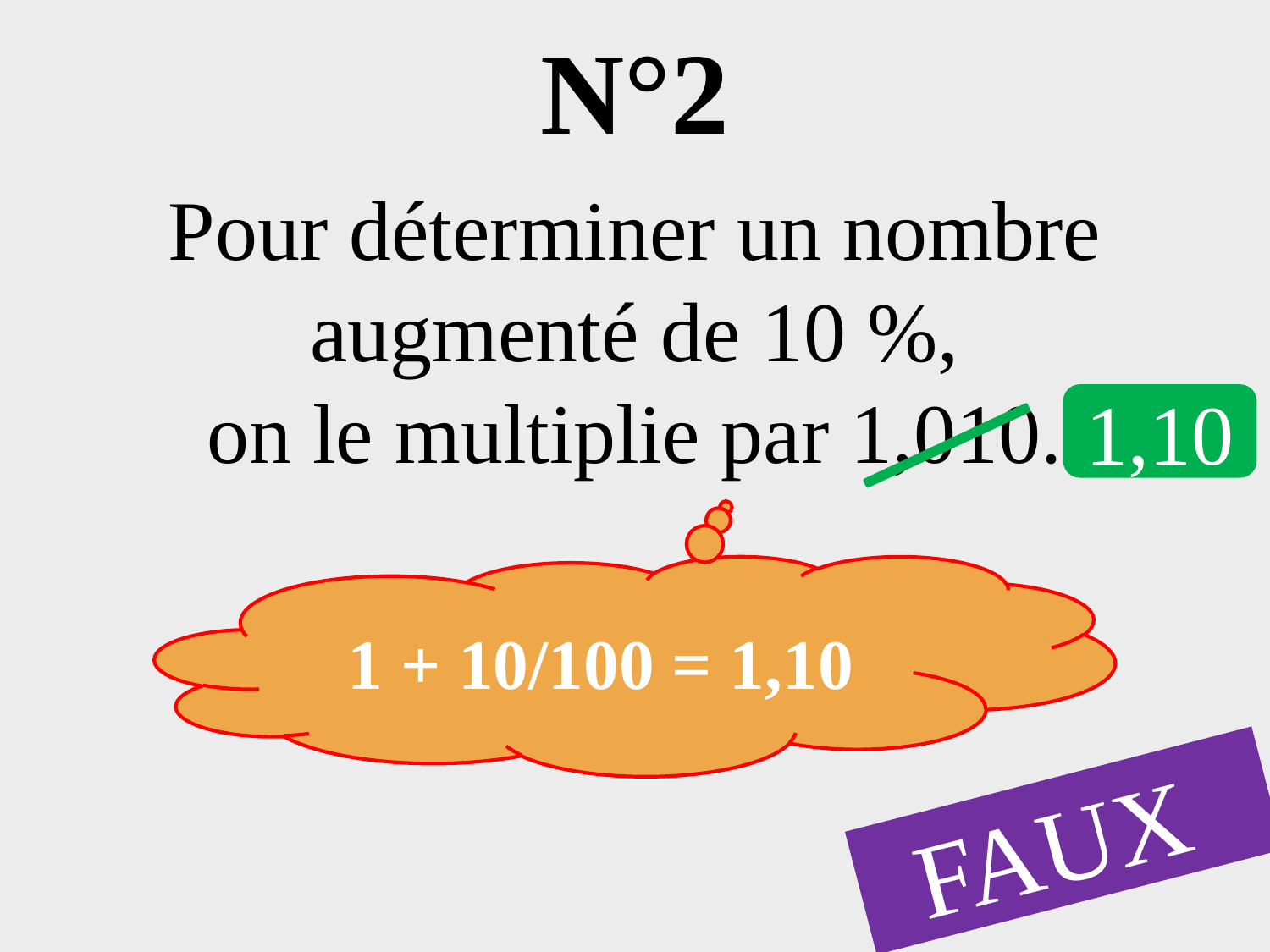

# N°2
Pour déterminer un nombre augmenté de 10 %,
on le multiplie par 1,010.
1,10

1 + 10/100 = 1,10
FAUX